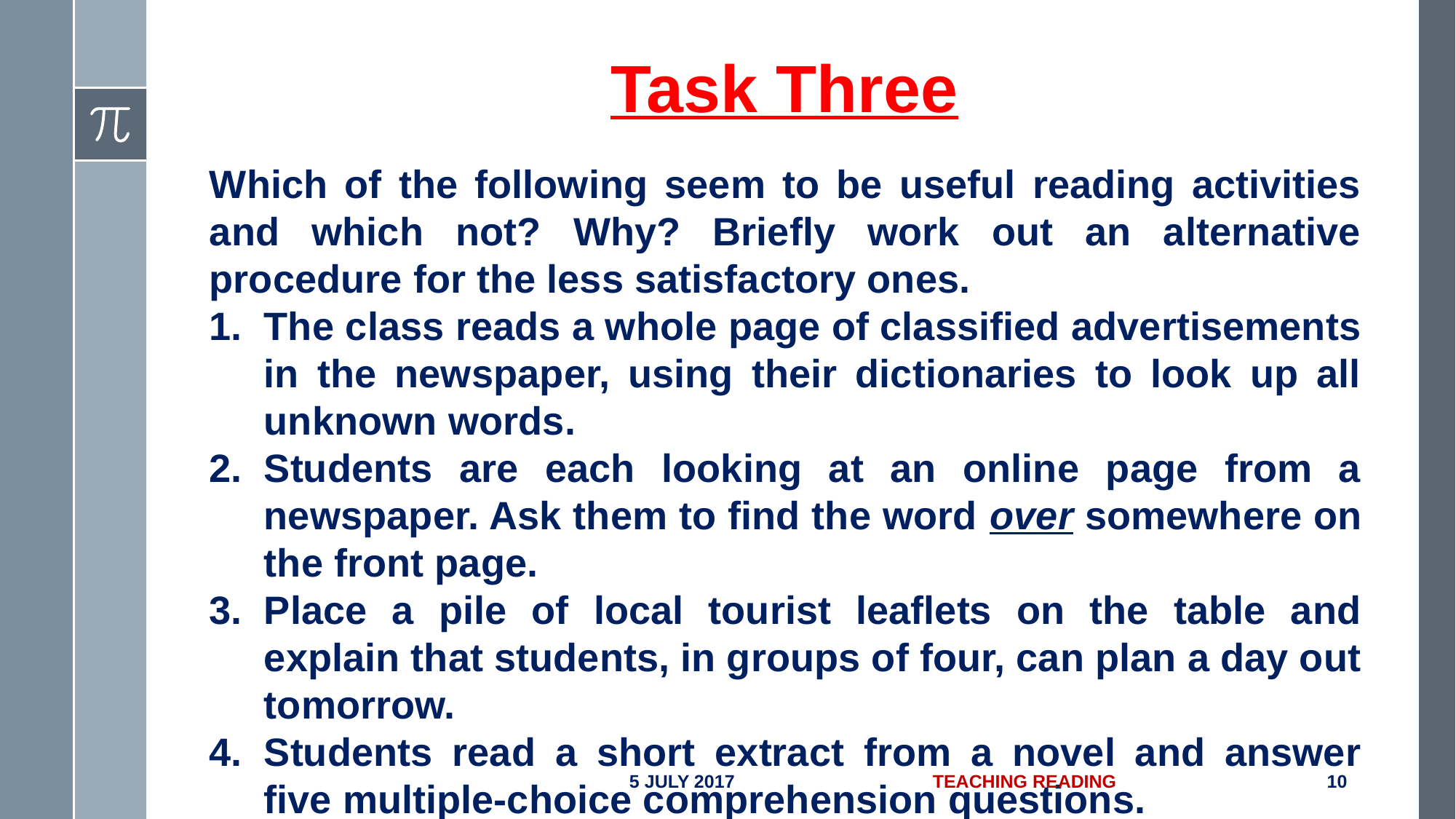

# Task Three
Which of the following seem to be useful reading activities and which not? Why? Briefly work out an alternative procedure for the less satisfactory ones.
The class reads a whole page of classified advertisements in the newspaper, using their dictionaries to look up all unknown words.
Students are each looking at an online page from a newspaper. Ask them to find the word over somewhere on the front page.
Place a pile of local tourist leaflets on the table and explain that students, in groups of four, can plan a day out tomorrow.
Students read a short extract from a novel and answer five multiple-choice comprehension questions.
5 July 2017
Teaching Reading
10